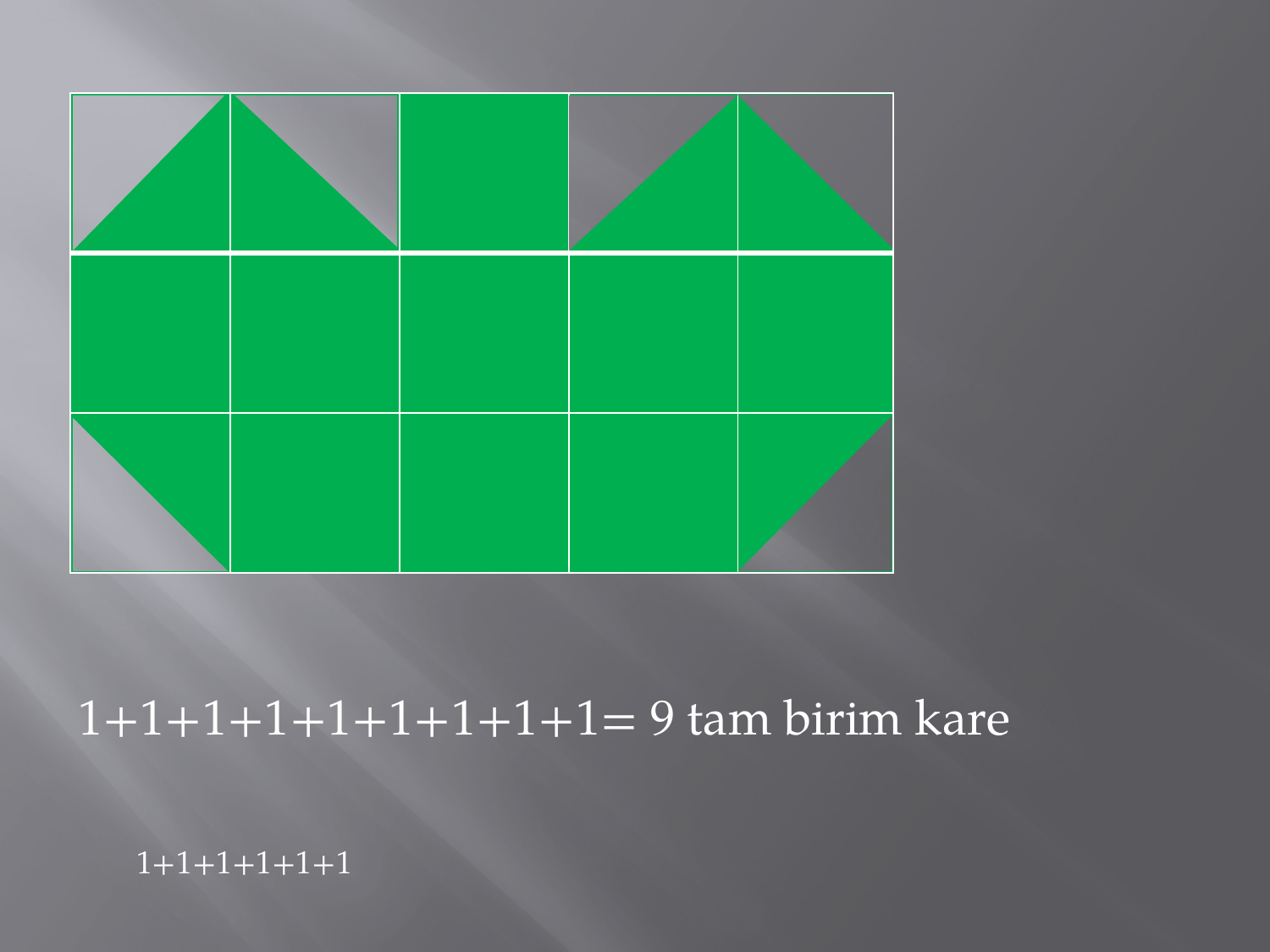

|  |  |  |  |  |
| --- | --- | --- | --- | --- |
|  |  |  |  |  |
|  |  |  |  |  |

1+1+1+1+1+1+1+1+1= 9 tam birim kare
1+1+1+1+1+1